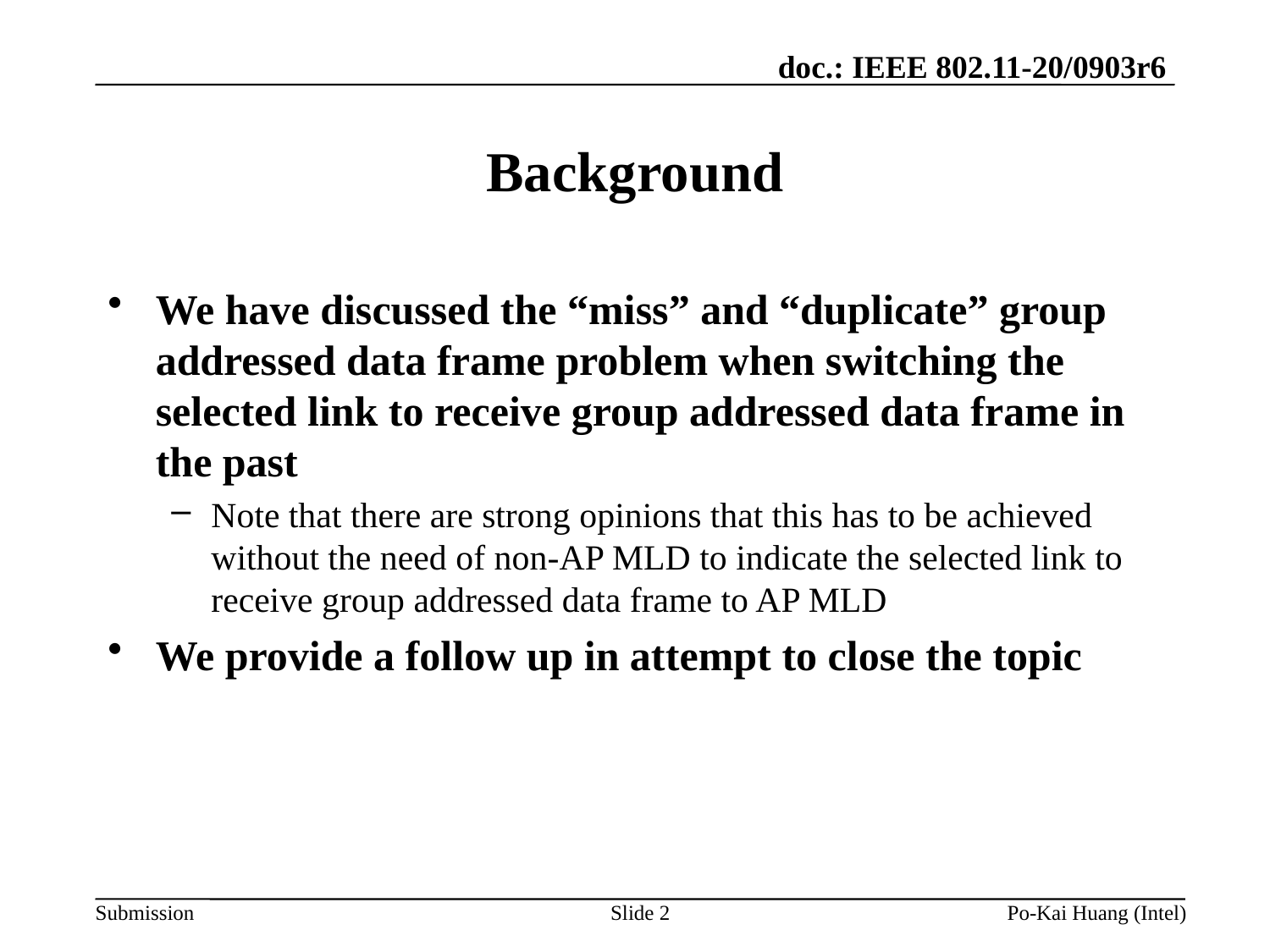

# Background
We have discussed the “miss” and “duplicate” group addressed data frame problem when switching the selected link to receive group addressed data frame in the past
Note that there are strong opinions that this has to be achieved without the need of non-AP MLD to indicate the selected link to receive group addressed data frame to AP MLD
We provide a follow up in attempt to close the topic
Slide 2
Po-Kai Huang (Intel)